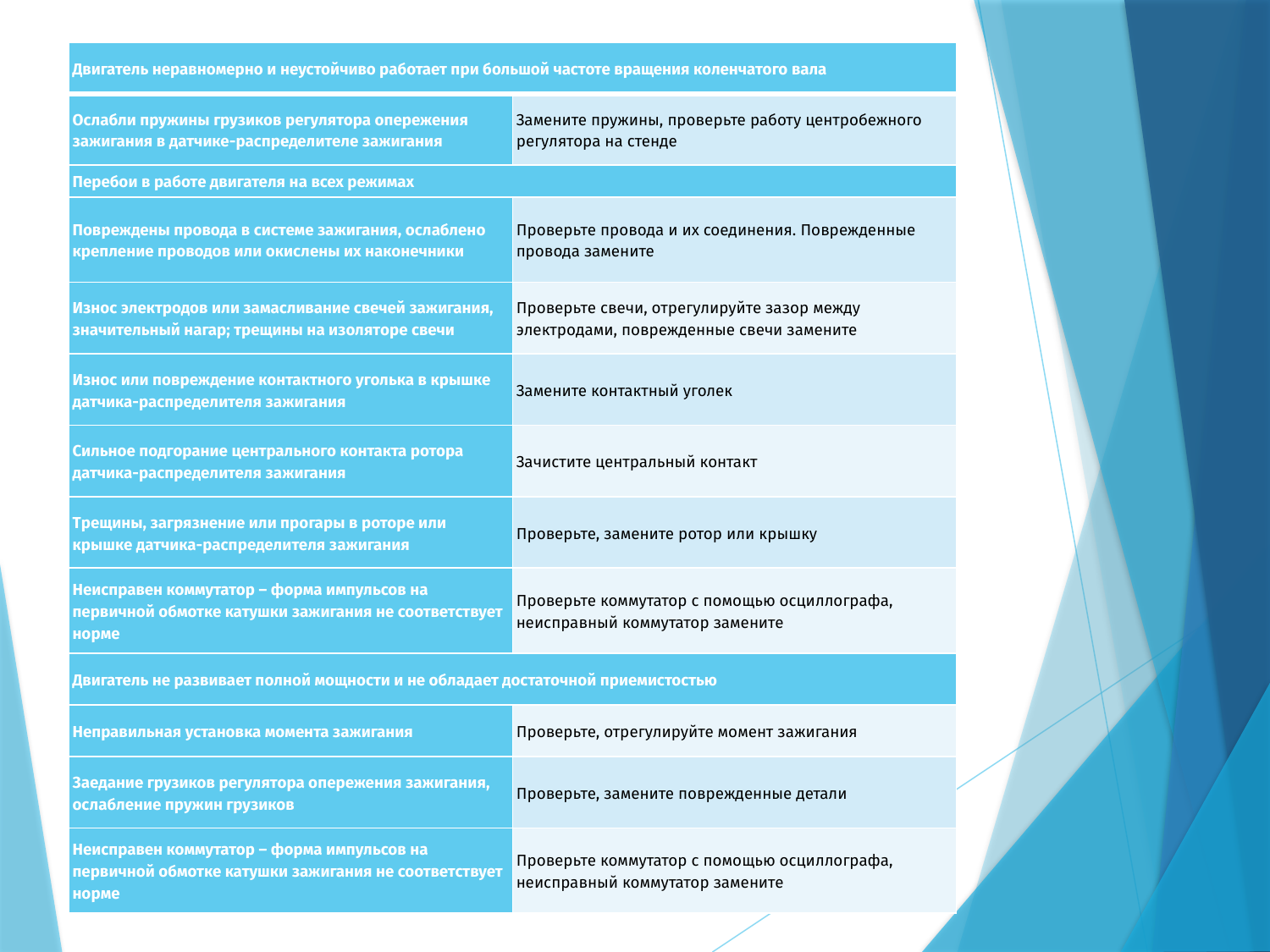

| Двигатель неравномерно и неустойчиво работает при большой частоте вращения коленчатого вала |  |
| --- | --- |
| Ослабли пружины грузиков регулятора опережения зажигания в датчике-распределителе зажигания | Замените пружины, проверьте работу центробежного регулятора на стенде |
| Перебои в работе двигателя на всех режимах |  |
| Повреждены провода в системе зажигания, ослаблено крепление проводов или окислены их наконечники | Проверьте провода и их соединения. Поврежденные провода замените |
| Износ электродов или замасливание свечей зажигания, значительный нагар; трещины на изоляторе свечи | Проверьте свечи, отрегулируйте зазор между электродами, поврежденные свечи замените |
| Износ или повреждение контактного уголька в крышке датчика-распределителя зажигания | Замените контактный уголек |
| Сильное подгорание центрального контакта ротора датчика-распределителя зажигания | Зачистите центральный контакт |
| Трещины, загрязнение или прогары в роторе или крышке датчика-распределителя зажигания | Проверьте, замените ротор или крышку |
| Неисправен коммутатор – форма импульсов на первичной обмотке катушки зажигания не соответствует норме | Проверьте коммутатор с помощью осциллографа, неисправный коммутатор замените |
| Двигатель не развивает полной мощности и не обладает достаточной приемистостью |  |
| Неправильная установка момента зажигания | Проверьте, отрегулируйте момент зажигания |
| Заедание грузиков регулятора опережения зажигания, ослабление пружин грузиков | Проверьте, замените поврежденные детали |
| Неисправен коммутатор – форма импульсов на первичной обмотке катушки зажигания не соответствует норме | Проверьте коммутатор с помощью осциллографа, неисправный коммутатор замените |